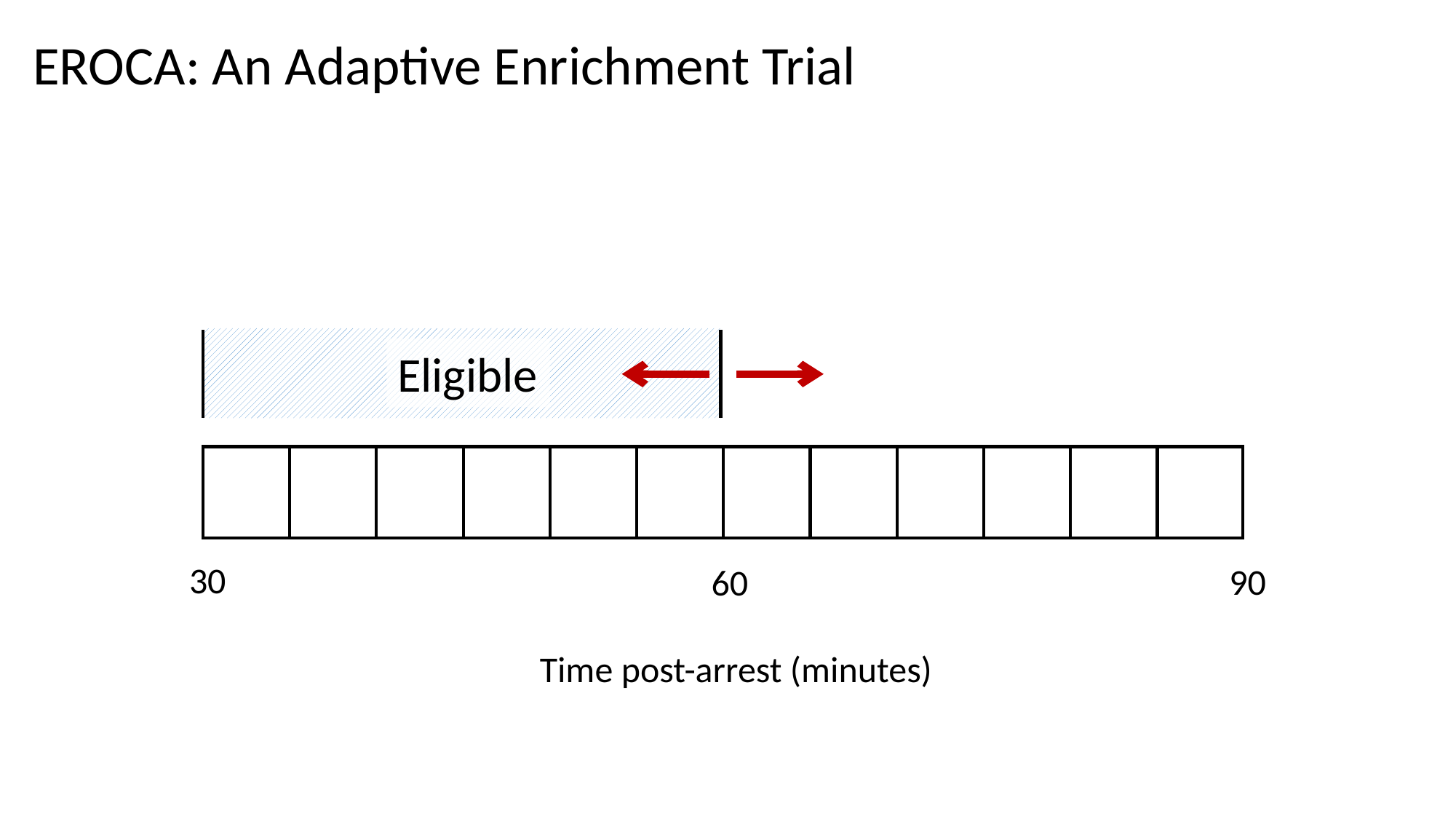

# EROCA: An Adaptive Enrichment Trial

Eligible

30
90
60
Time post-arrest (minutes)